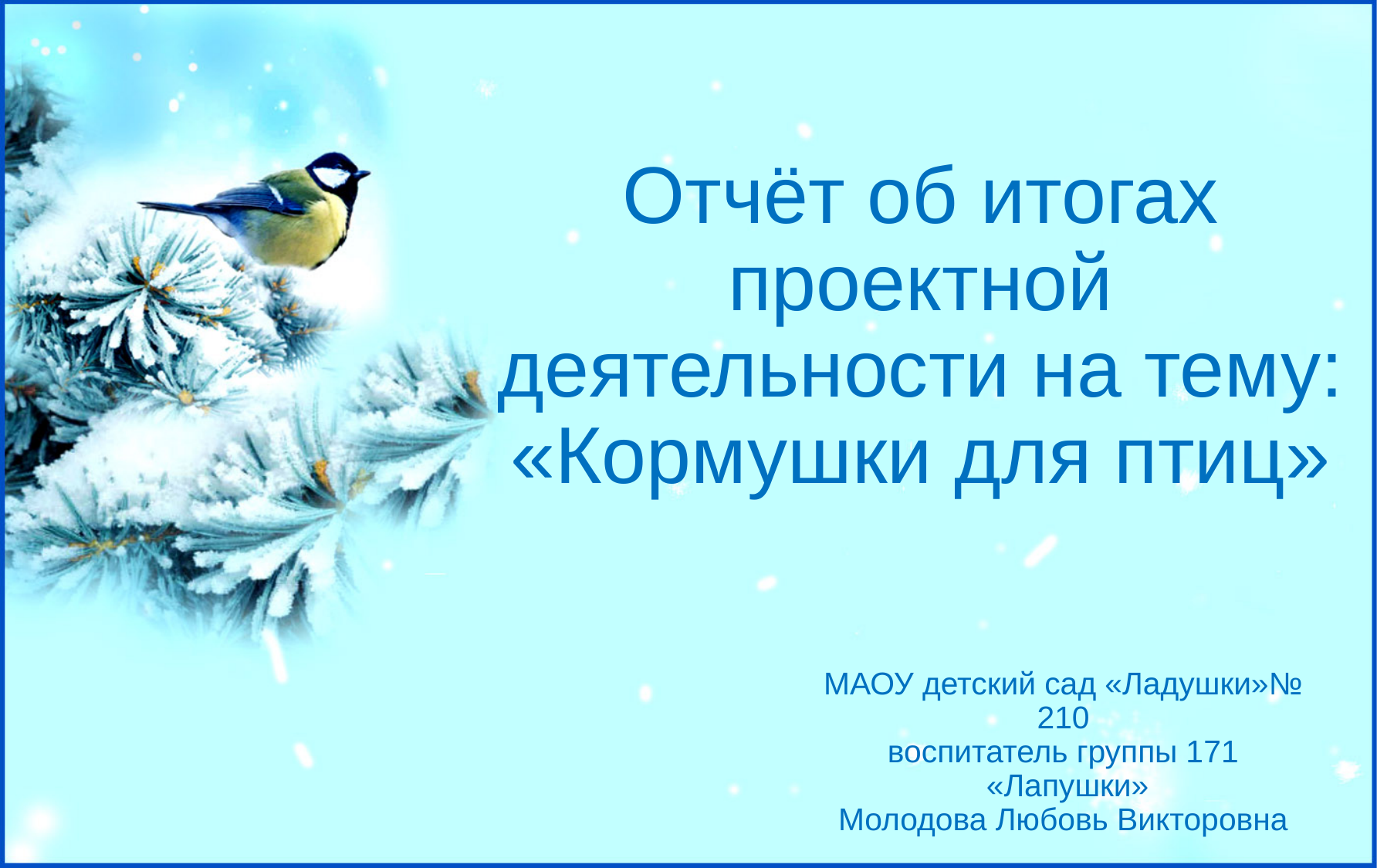

# Отчёт об итогах проектной деятельности на тему: «Кормушки для птиц»
МАОУ детский сад «Ладушки»№ 210
воспитатель группы 171
 «Лапушки»
Молодова Любовь Викторовна